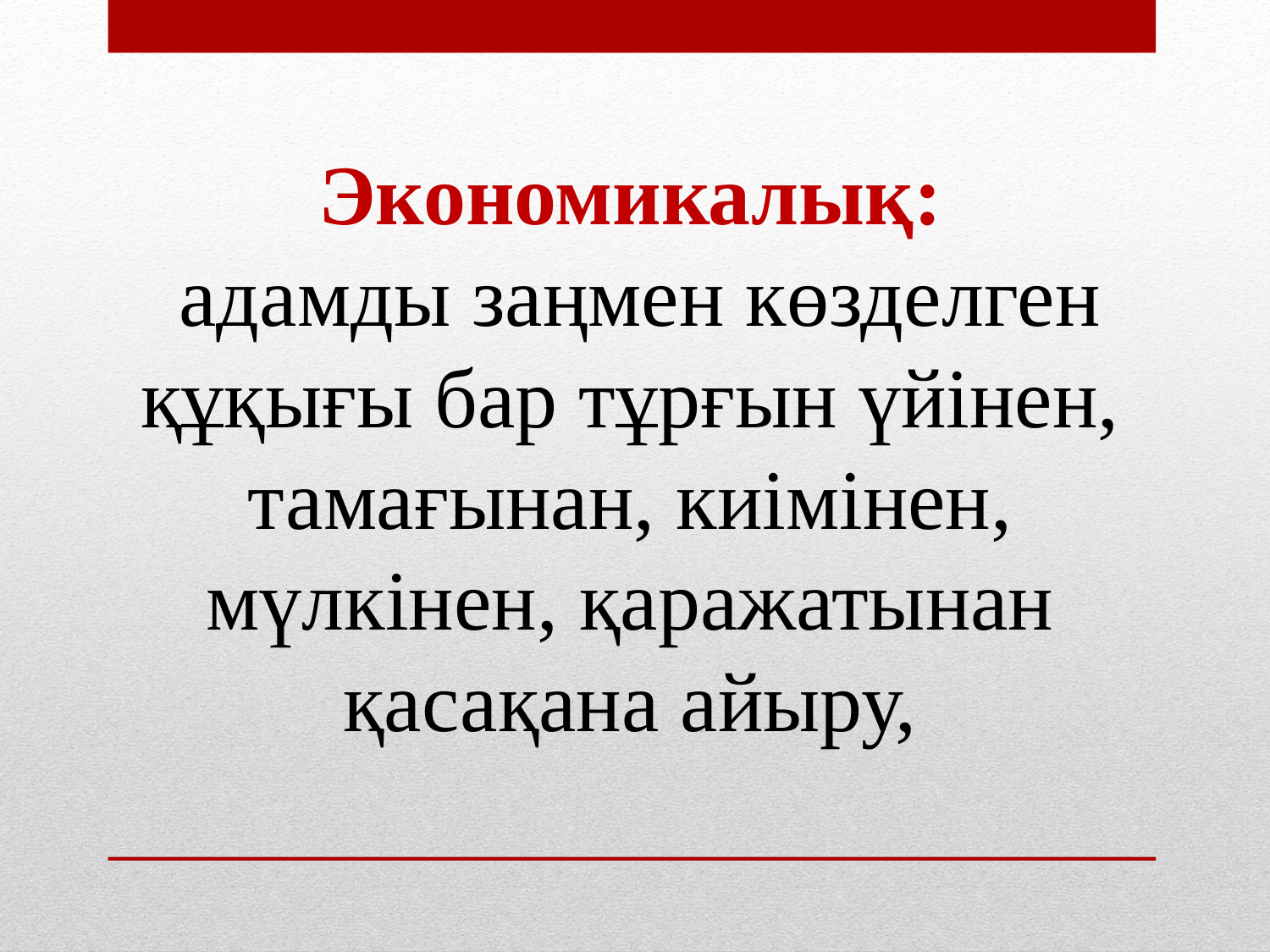

# Экономикалық: адамды заңмен көзделген құқығы бар тұрғын үйінен, тамағынан, киімінен, мүлкінен, қаражатынан қасақана айыру,